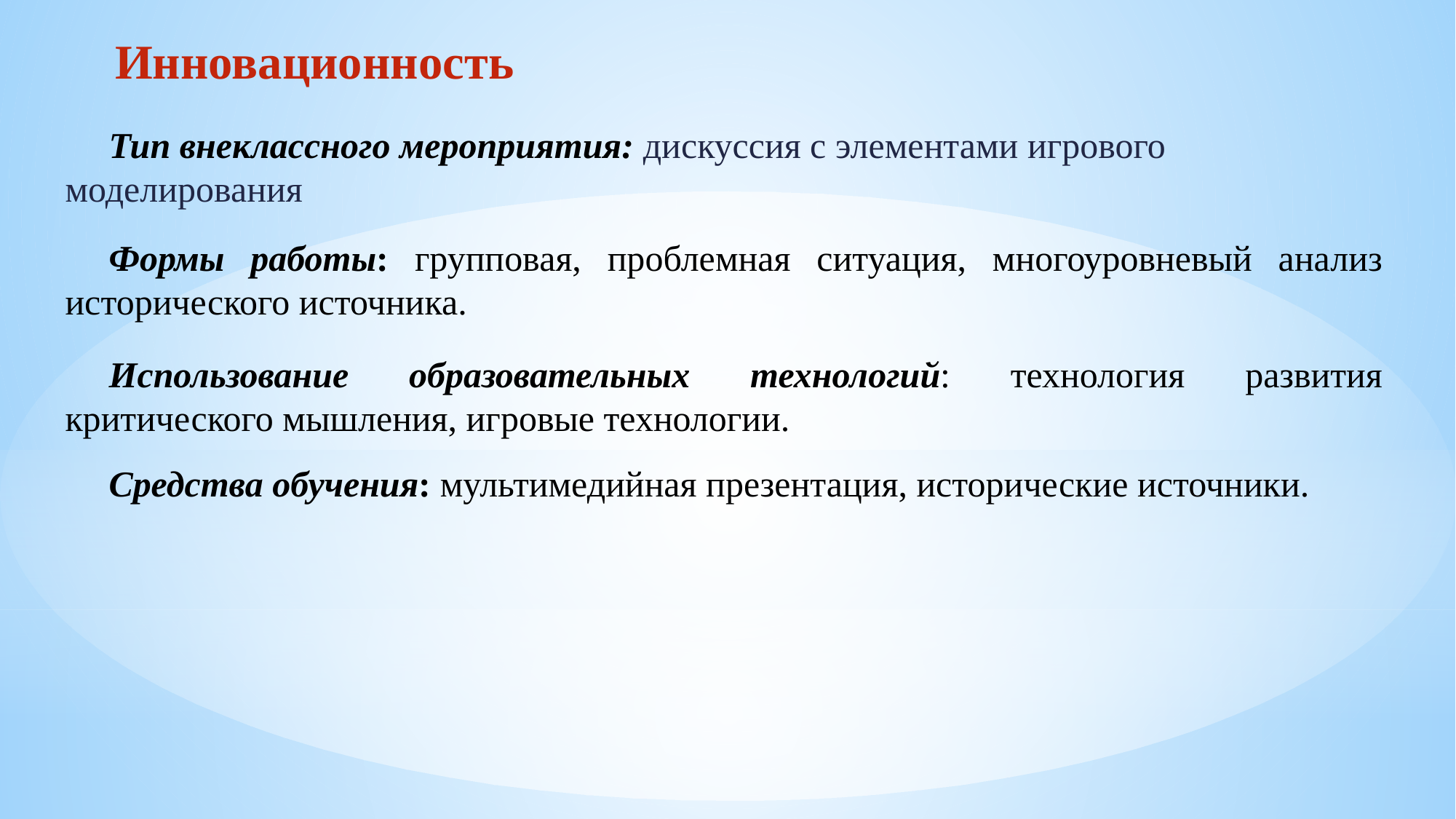

Инновационность
Тип внеклассного мероприятия: дискуссия с элементами игрового моделирования

Формы работы: групповая, проблемная ситуация, многоуровневый анализ исторического источника.

Использование образовательных технологий: технология развития критического мышления, игровые технологии.

Средства обучения: мультимедийная презентация, исторические источники.